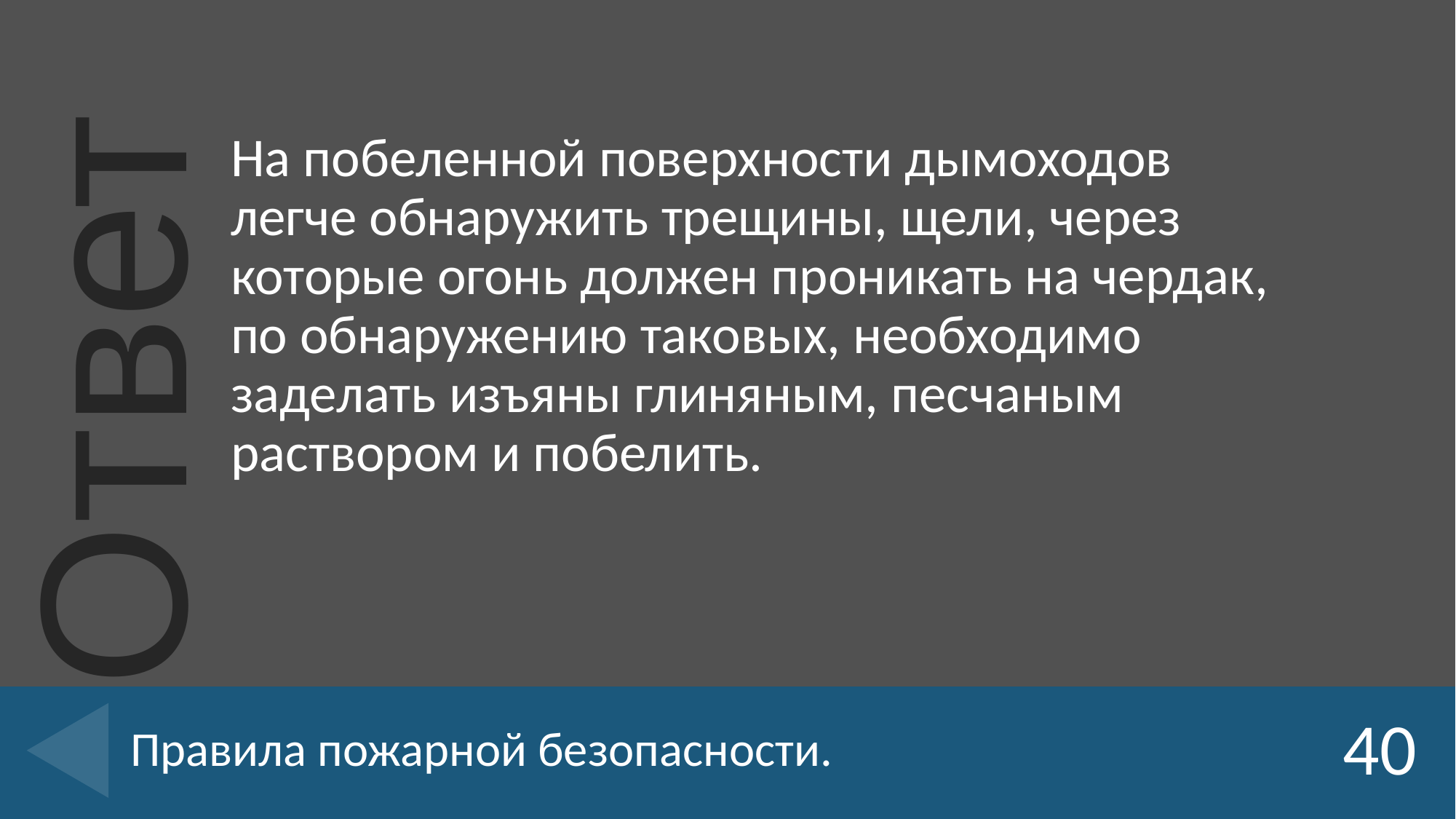

На побеленной поверхности дымоходов легче обнаружить трещины, щели, через которые огонь должен проникать на чердак, по обнаружению таковых, необходимо заделать изъяны глиняным, песчаным раствором и побелить.

# Правила пожарной безопасности.
40